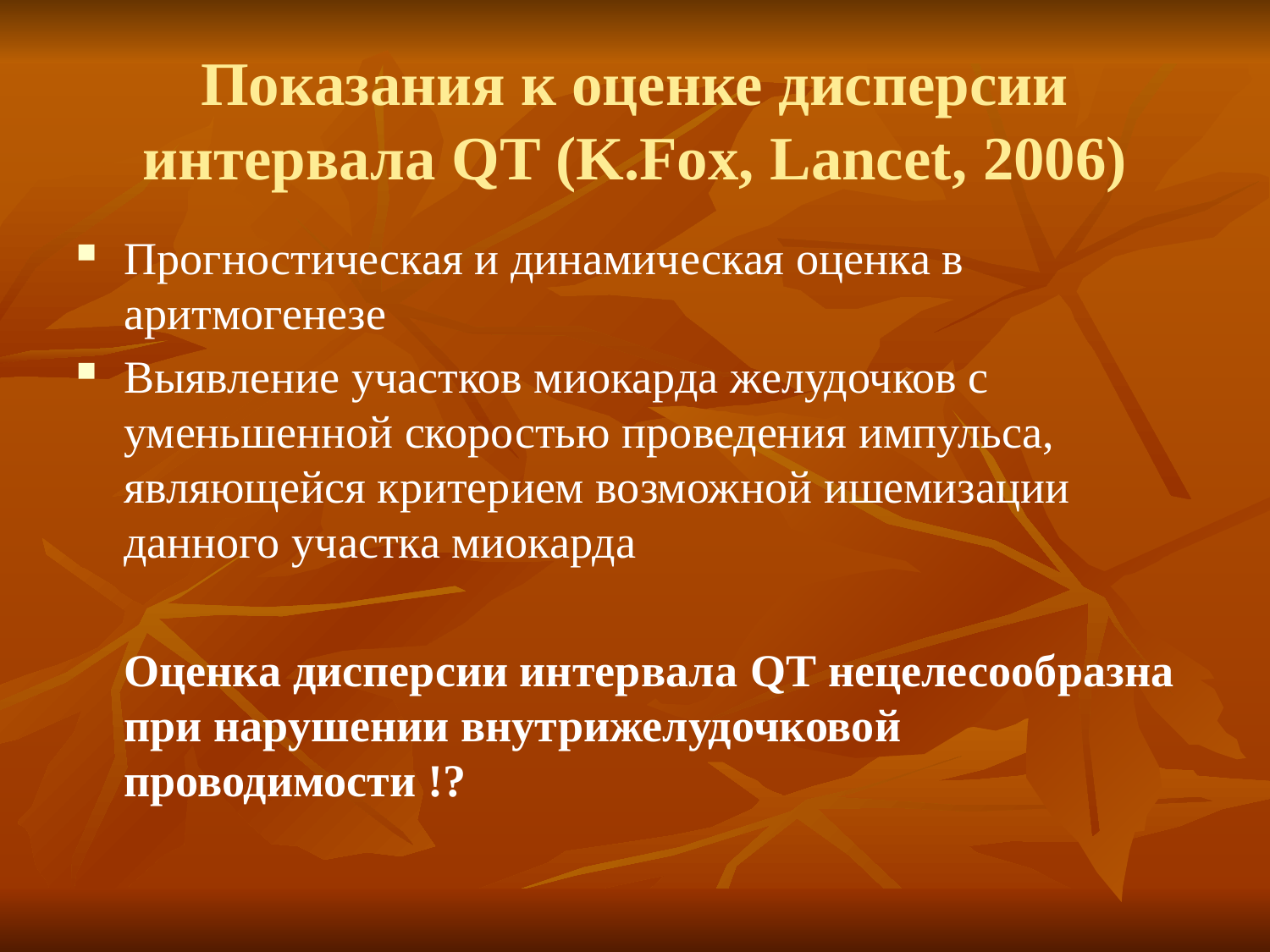

Показания к оценке дисперсии интервала QT (K.Fox, Lancet, 2006)
Прогностическая и динамическая оценка в аритмогенезе
Выявление участков миокарда желудочков с уменьшенной скоростью проведения импульса, являющейся критерием возможной ишемизации данного участка миокарда

	Оценка дисперсии интервала QT нецелесообразна при нарушении внутрижелудочковой проводимости !?